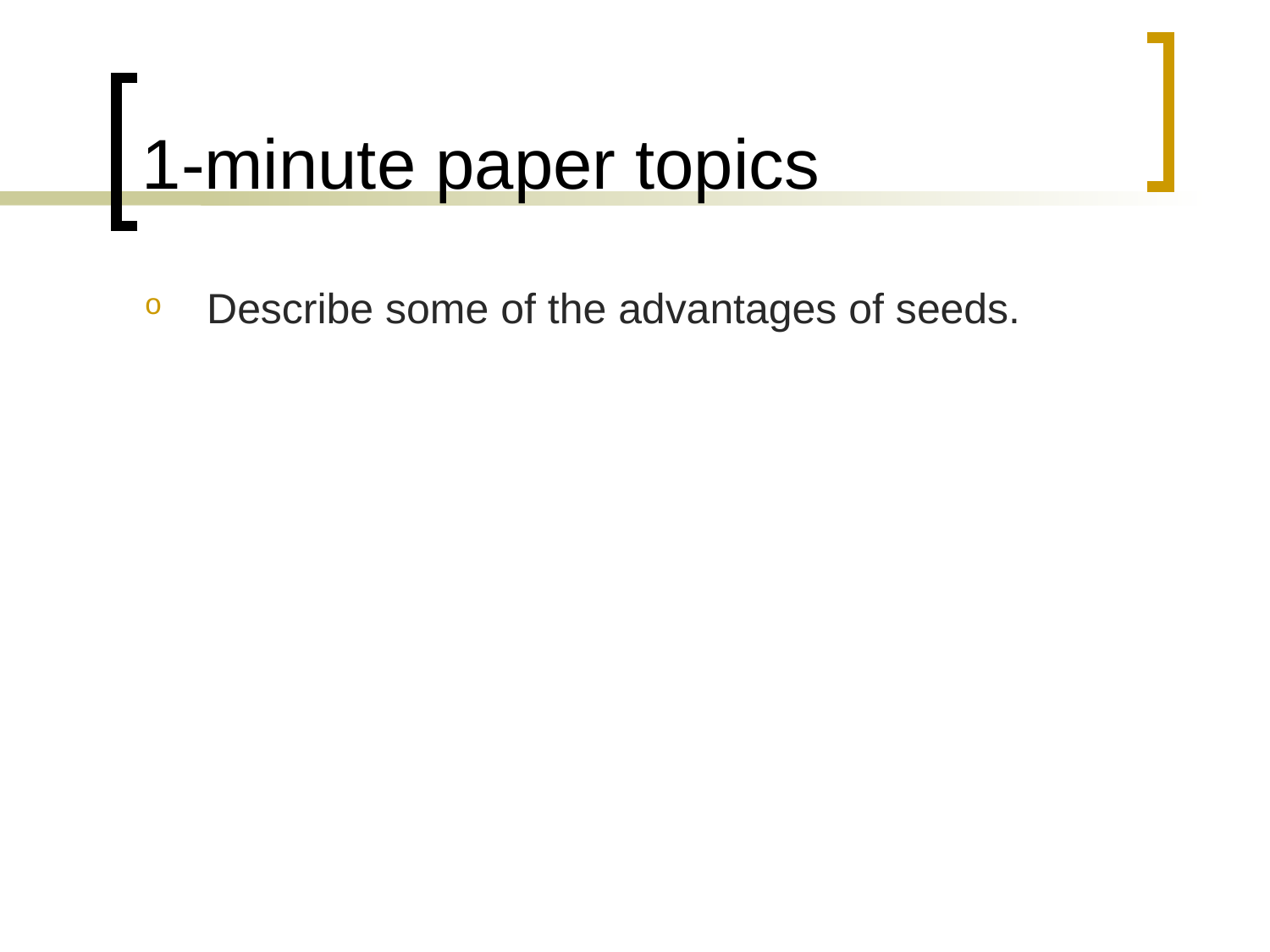

# 1-minute paper topics
Describe some of the advantages of seeds.